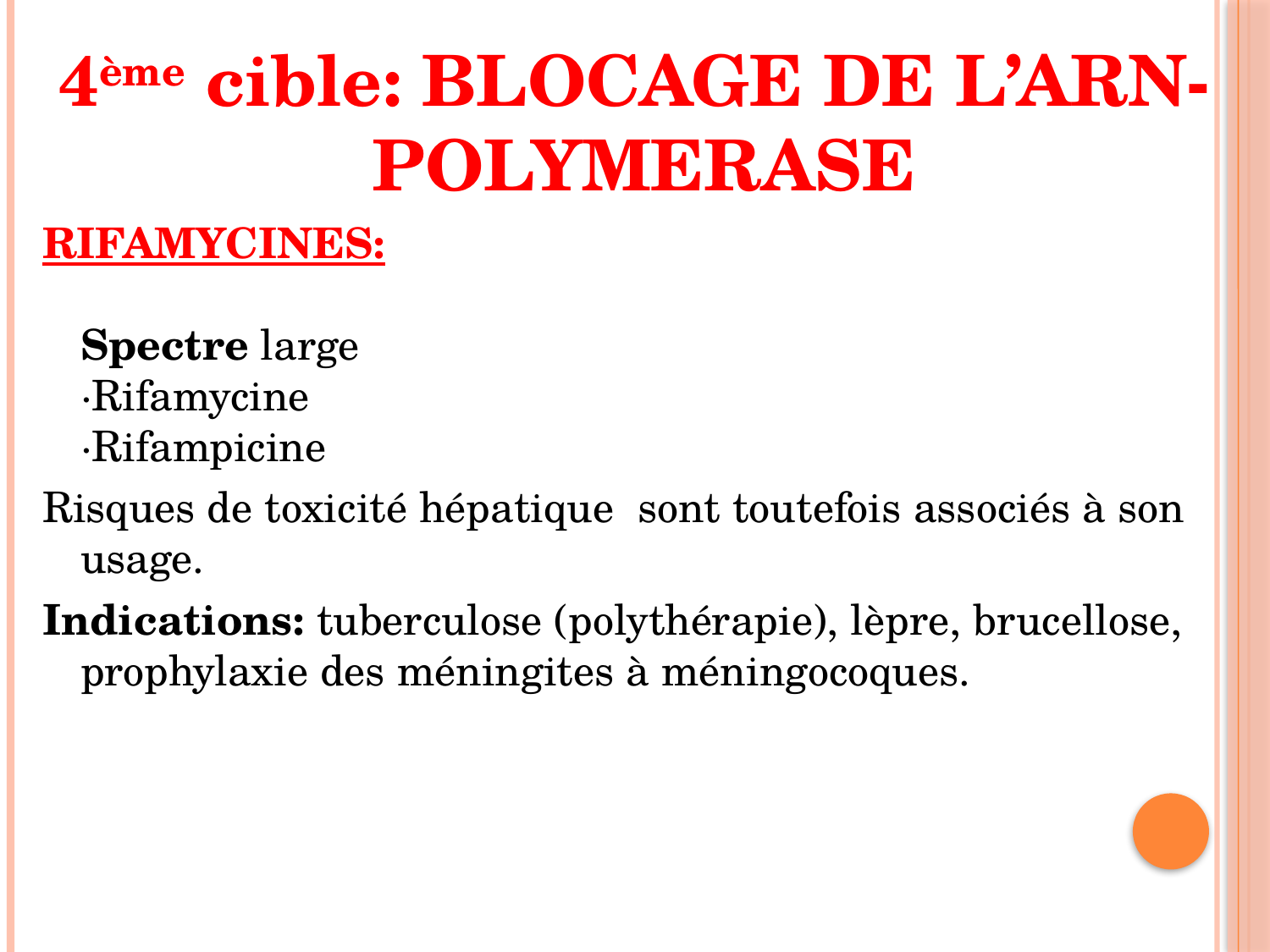

4ème cible: BLOCAGE DE L’ARN-POLYMERASE
RIFAMYCINES:
Spectre large
·Rifamycine
·Rifampicine
Risques de toxicité hépatique  sont toutefois associés à son usage.
Indications: tuberculose (polythérapie), lèpre, brucellose, prophylaxie des méningites à méningocoques.